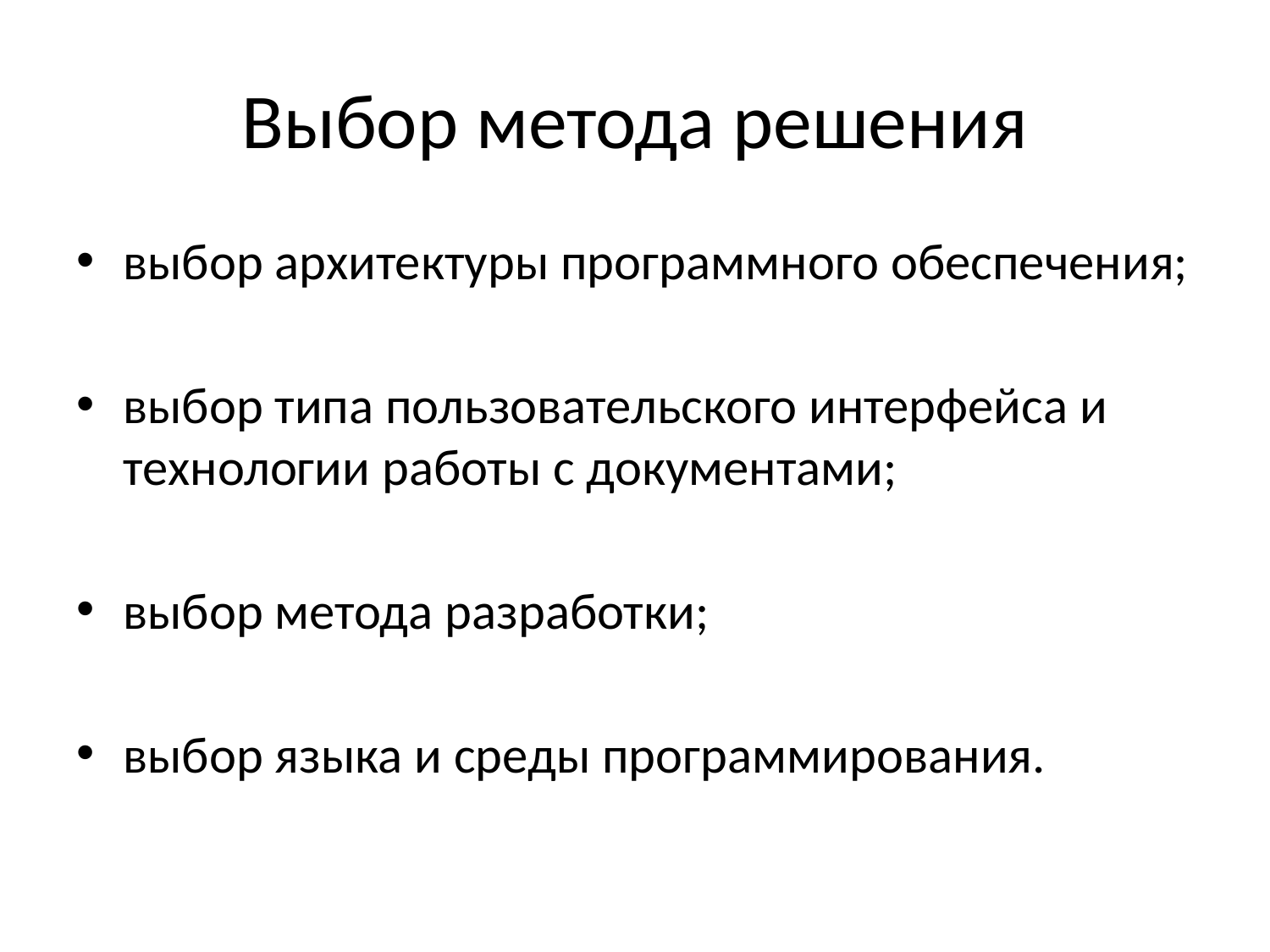

# Выбор метода решения
выбор архитектуры программного обеспечения;

выбор типа пользовательского интерфейса и технологии работы с документами;

выбор метода разработки;

выбор языка и среды программирования.